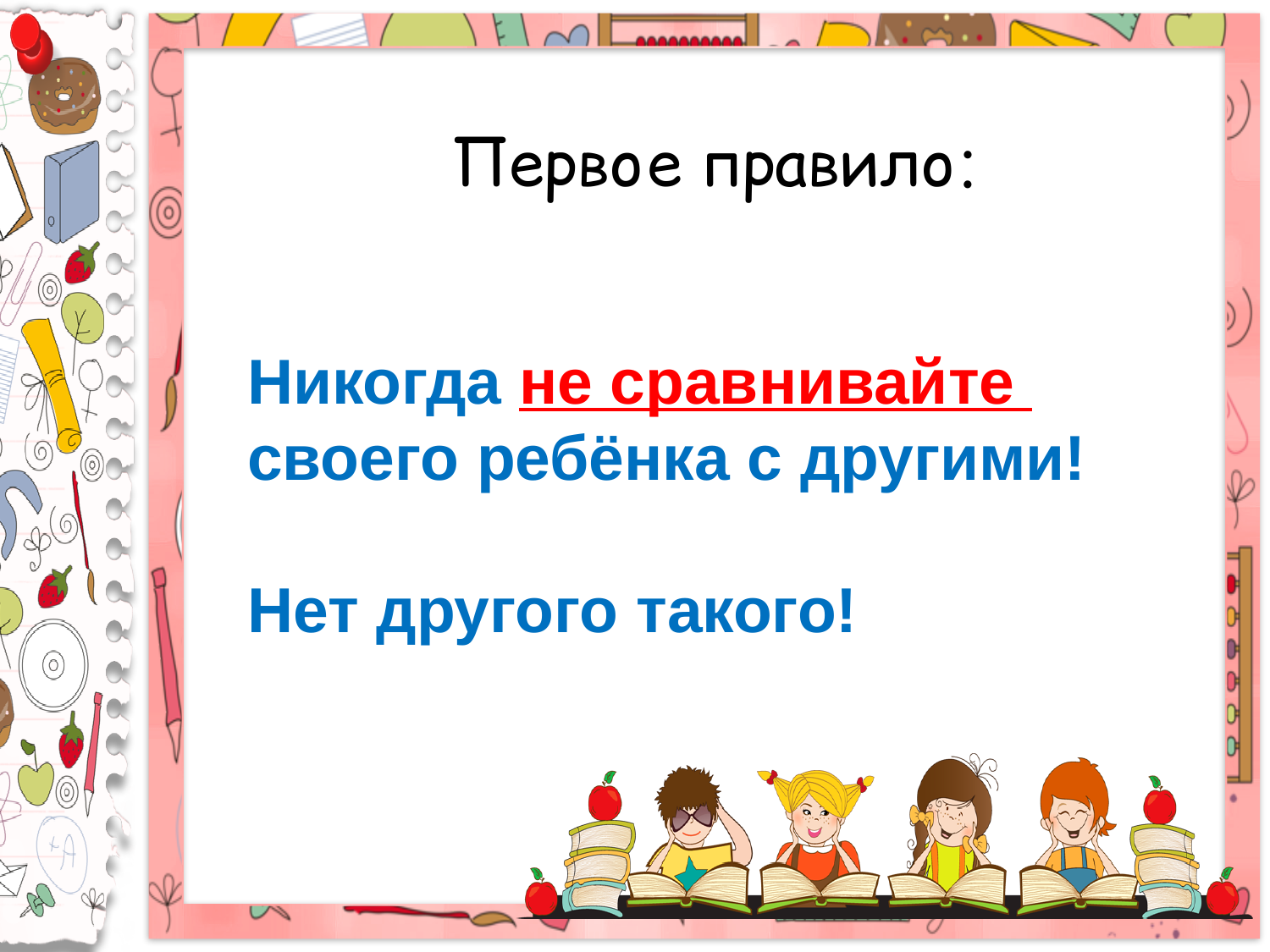

Первое правило:

Никогда не сравнивайте
своего ребёнка с другими!

Нет другого такого!